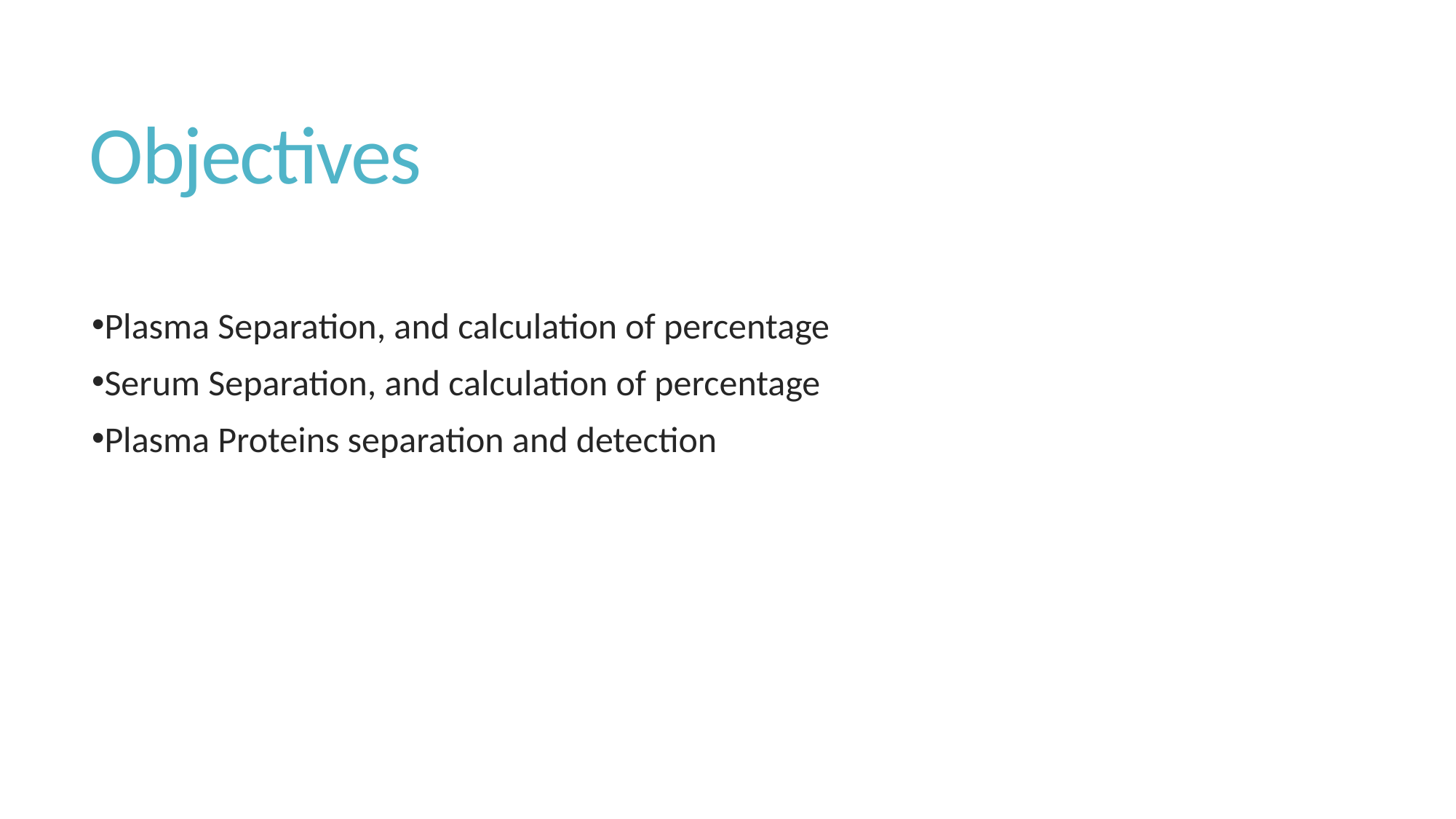

# Objectives

Plasma Separation, and calculation of percentage
Serum Separation, and calculation of percentage
Plasma Proteins separation and detection